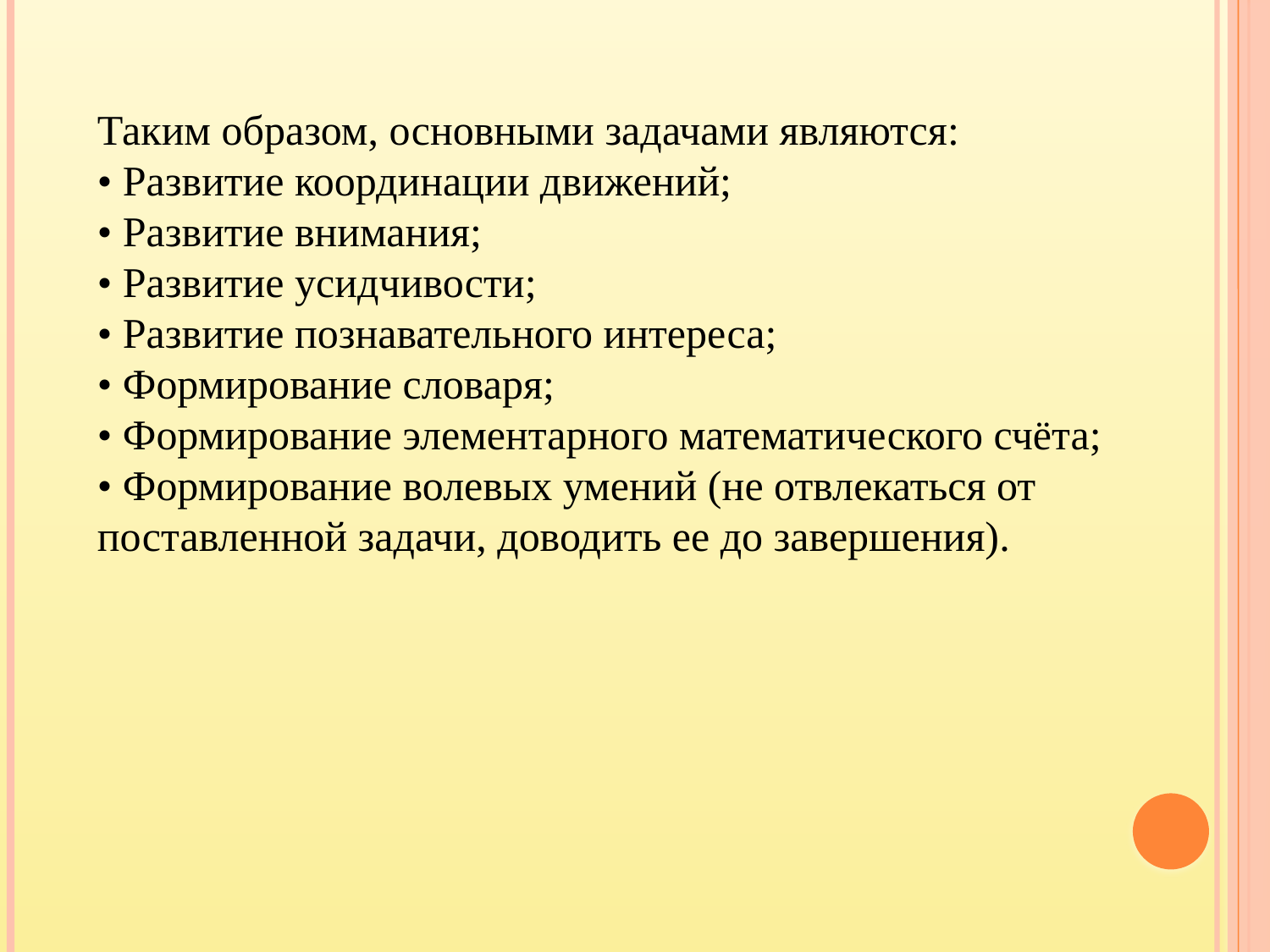

Таким образом, основными задачами являются:
• Развитие координации движений;
• Развитие внимания;
• Развитие усидчивости;
• Развитие познавательного интереса;
• Формирование словаря;
• Формирование элементарного математического счёта;
• Формирование волевых умений (не отвлекаться от поставленной задачи, доводить ее до завершения).